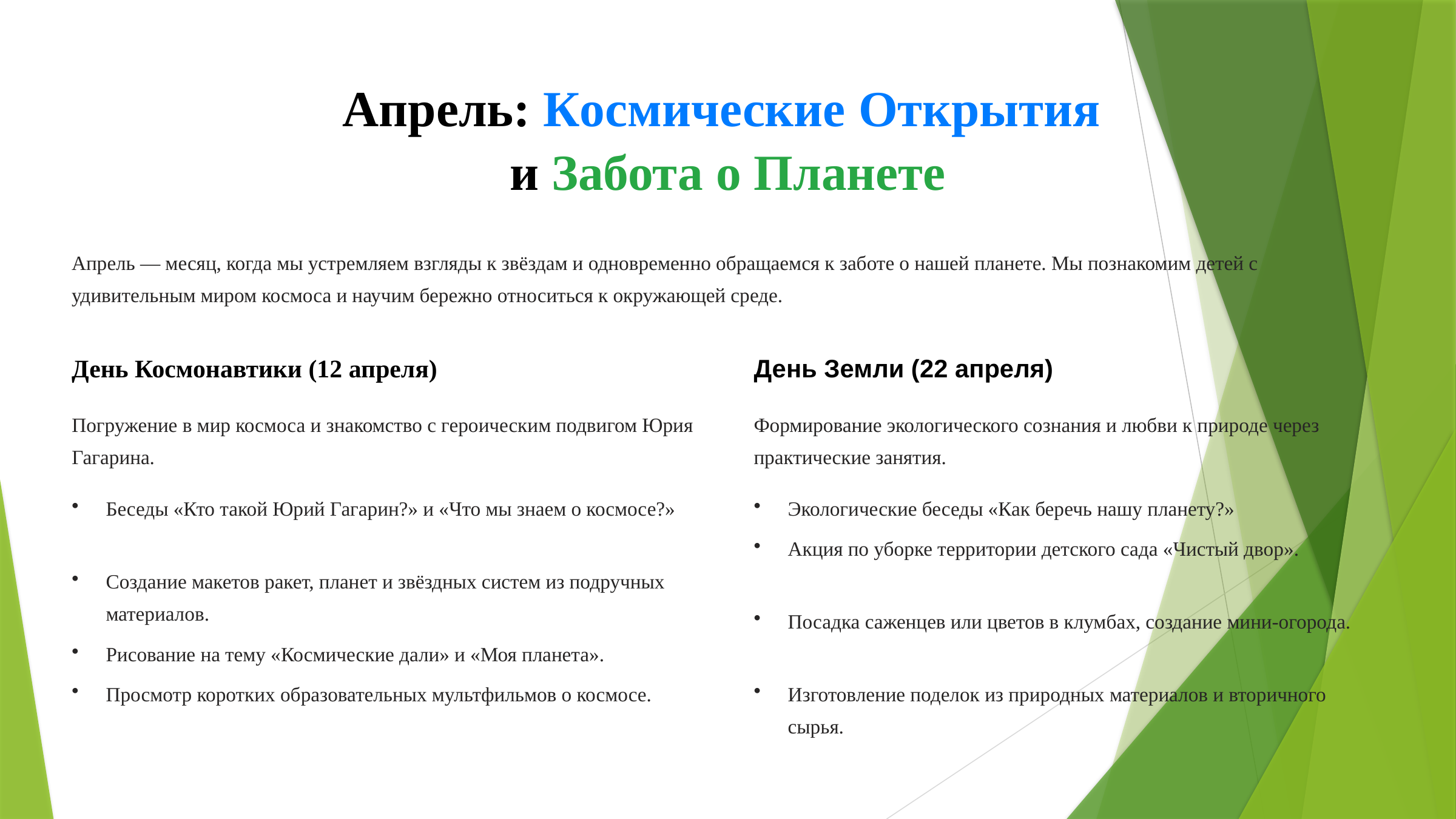

Апрель: Космические Открытия
и Забота о Планете
Апрель — месяц, когда мы устремляем взгляды к звёздам и одновременно обращаемся к заботе о нашей планете. Мы познакомим детей с удивительным миром космоса и научим бережно относиться к окружающей среде.
День Космонавтики (12 апреля)
День Земли (22 апреля)
Погружение в мир космоса и знакомство с героическим подвигом Юрия Гагарина.
Формирование экологического сознания и любви к природе через практические занятия.
Беседы «Кто такой Юрий Гагарин?» и «Что мы знаем о космосе?»
Экологические беседы «Как беречь нашу планету?»
Акция по уборке территории детского сада «Чистый двор».
Создание макетов ракет, планет и звёздных систем из подручных материалов.
Посадка саженцев или цветов в клумбах, создание мини-огорода.
Рисование на тему «Космические дали» и «Моя планета».
Просмотр коротких образовательных мультфильмов о космосе.
Изготовление поделок из природных материалов и вторичного сырья.